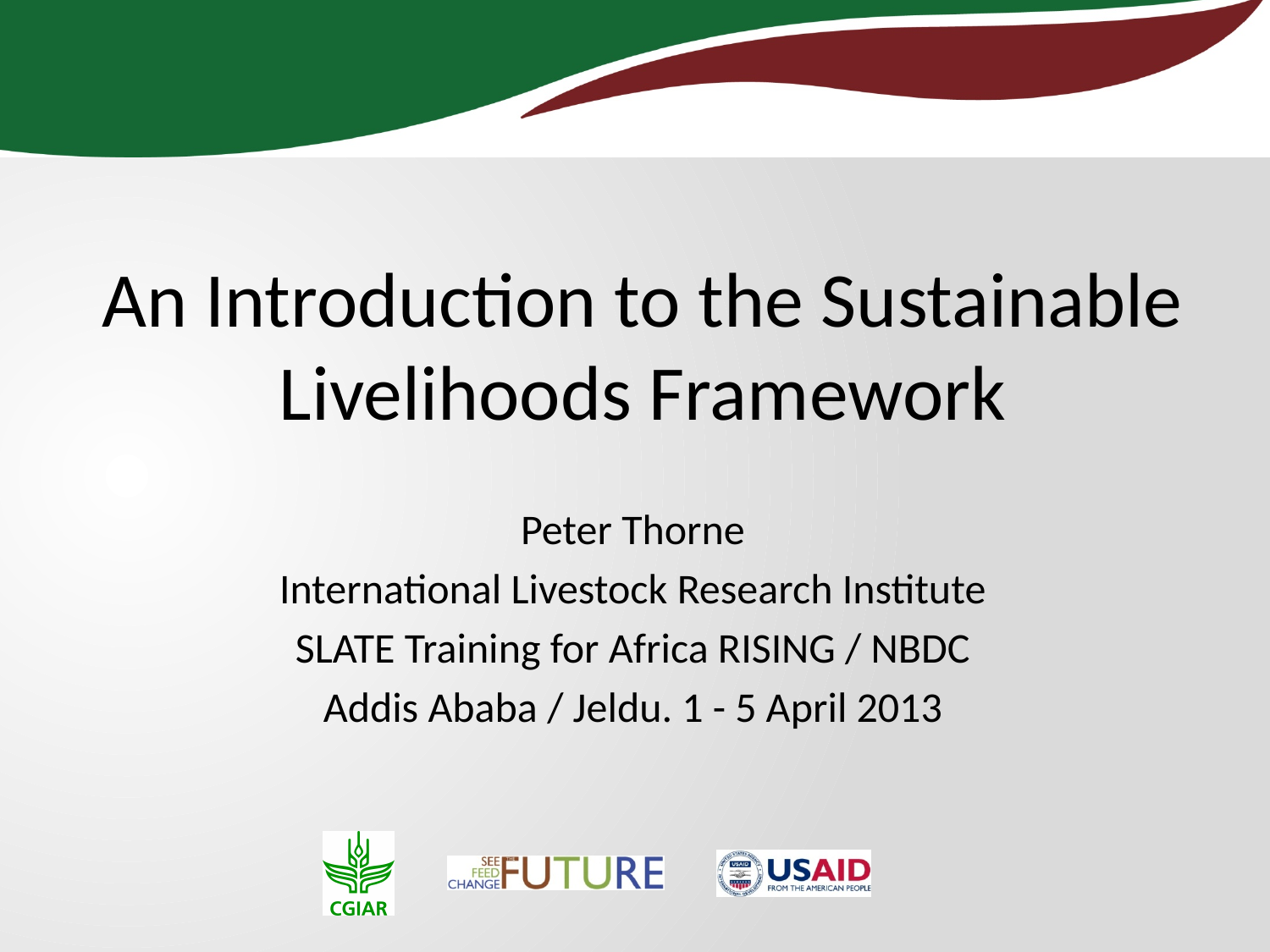

An Introduction to the Sustainable Livelihoods Framework
Peter Thorne
International Livestock Research Institute
SLATE Training for Africa RISING / NBDC
Addis Ababa / Jeldu. 1 - 5 April 2013